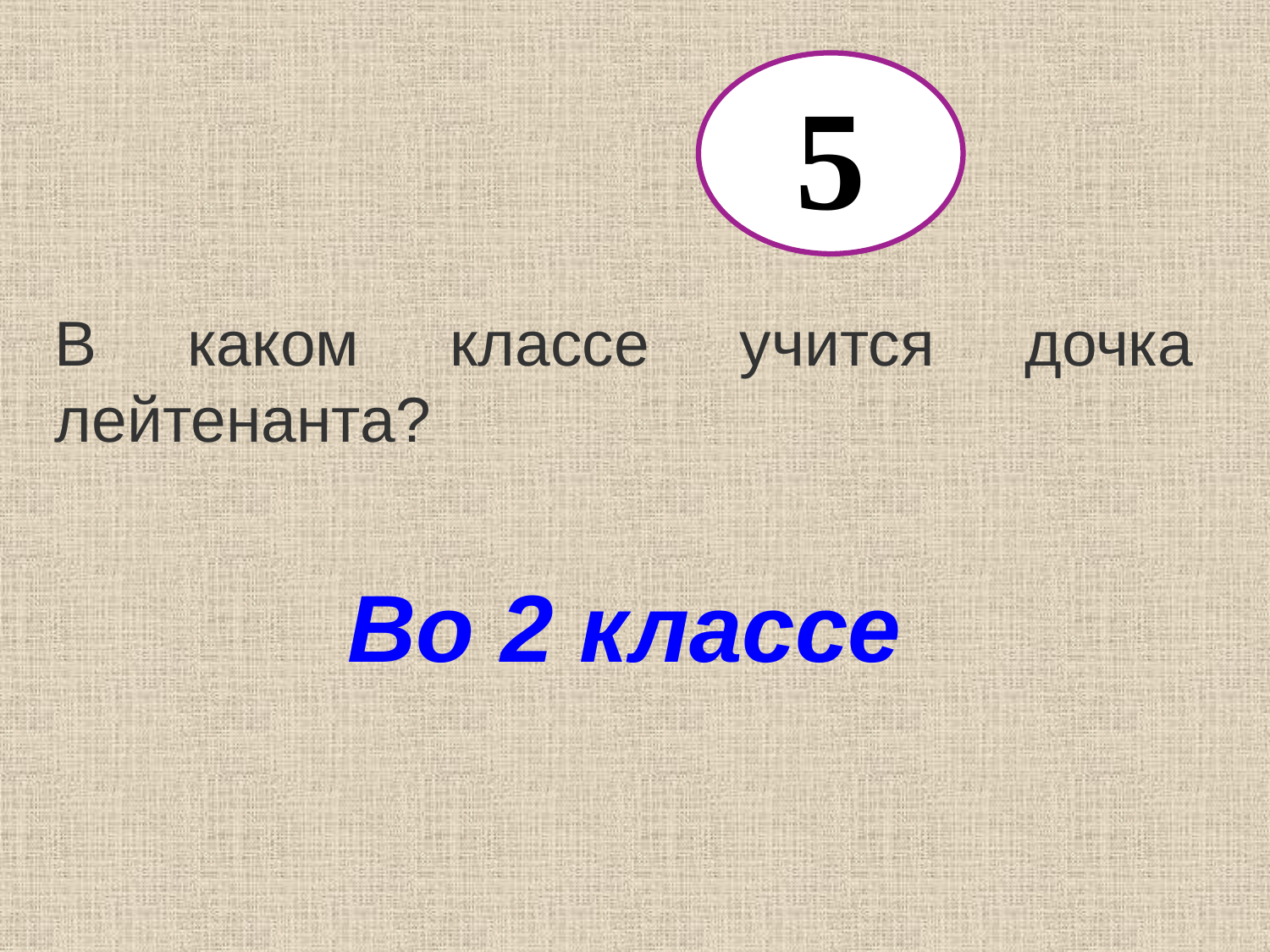

5
В каком классе учится дочка лейтенанта?
Во 2 классе